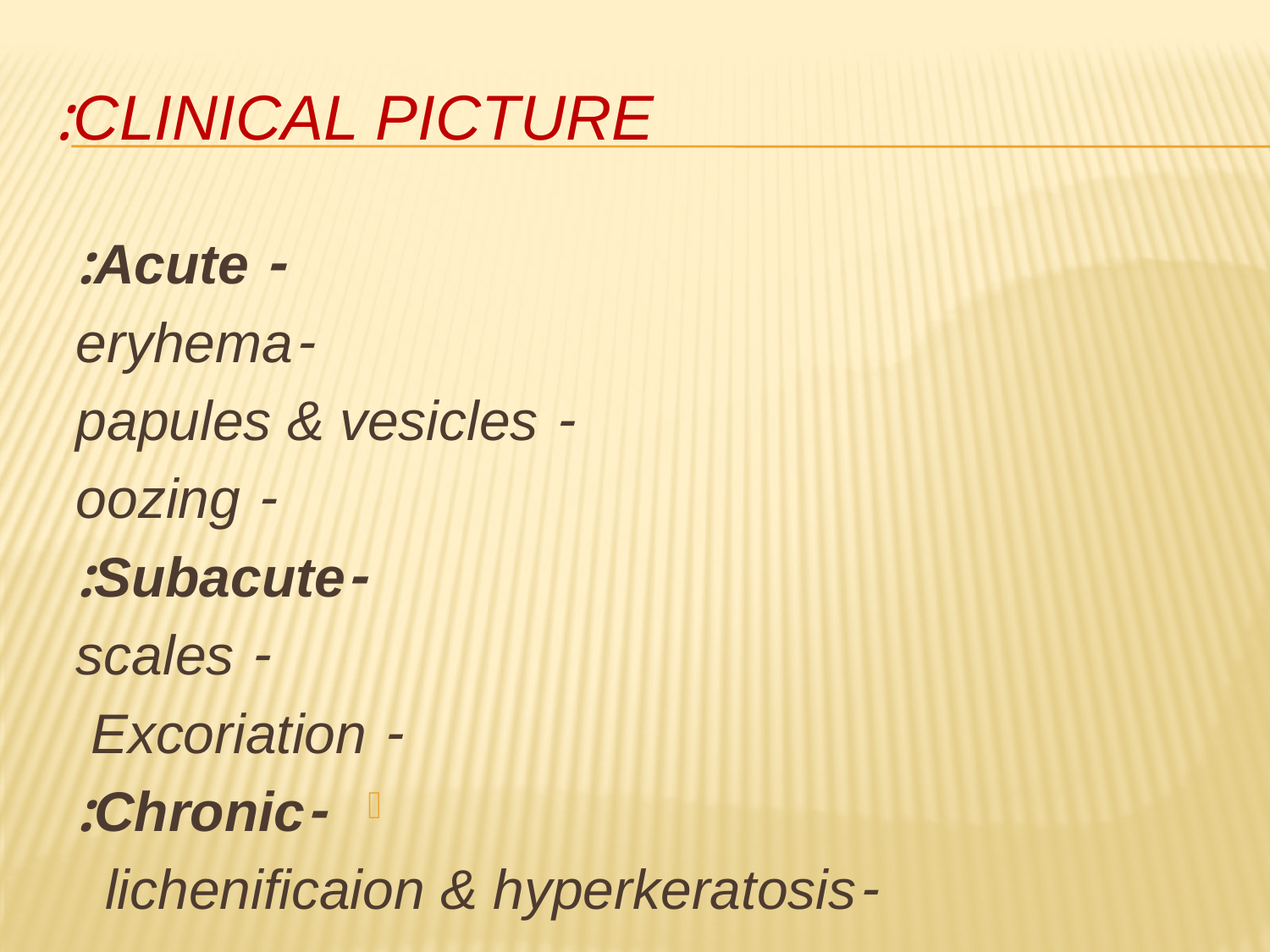

# Clinical picture:
- Acute:
        -eryhema
        - papules & vesicles
        - oozing
-Subacute:
        - scales
        - Excoriation
-Chronic:
        -lichenificaion & hyperkeratosis